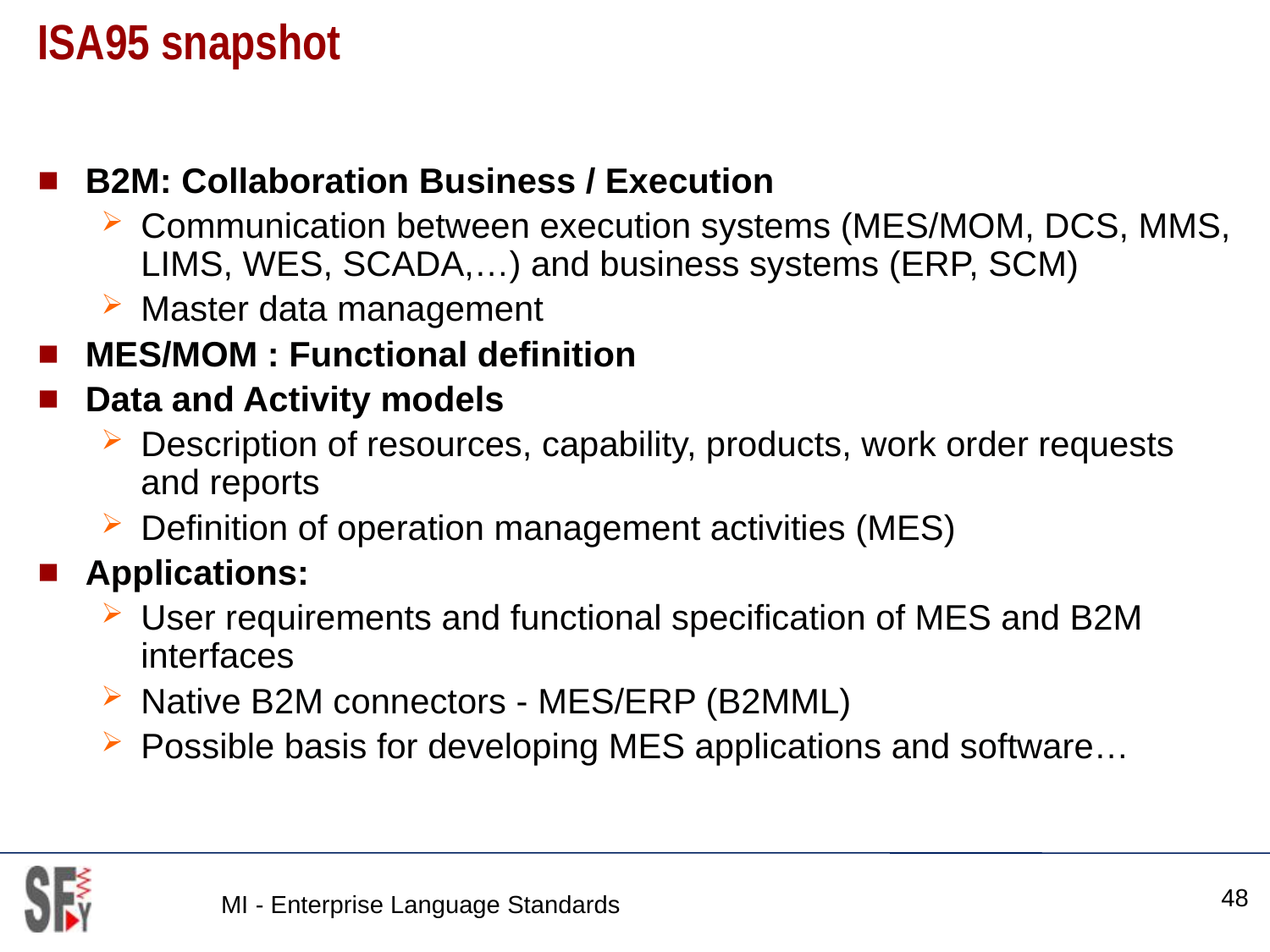

# ISA95 snapshot
B2M: Collaboration Business / Execution
Communication between execution systems (MES/MOM, DCS, MMS, LIMS, WES, SCADA,…) and business systems (ERP, SCM)
Master data management
MES/MOM : Functional definition
Data and Activity models
Description of resources, capability, products, work order requests and reports
Definition of operation management activities (MES)
Applications:
User requirements and functional specification of MES and B2M interfaces
Native B2M connectors - MES/ERP (B2MML)
Possible basis for developing MES applications and software…
48
MI - Enterprise Language Standards